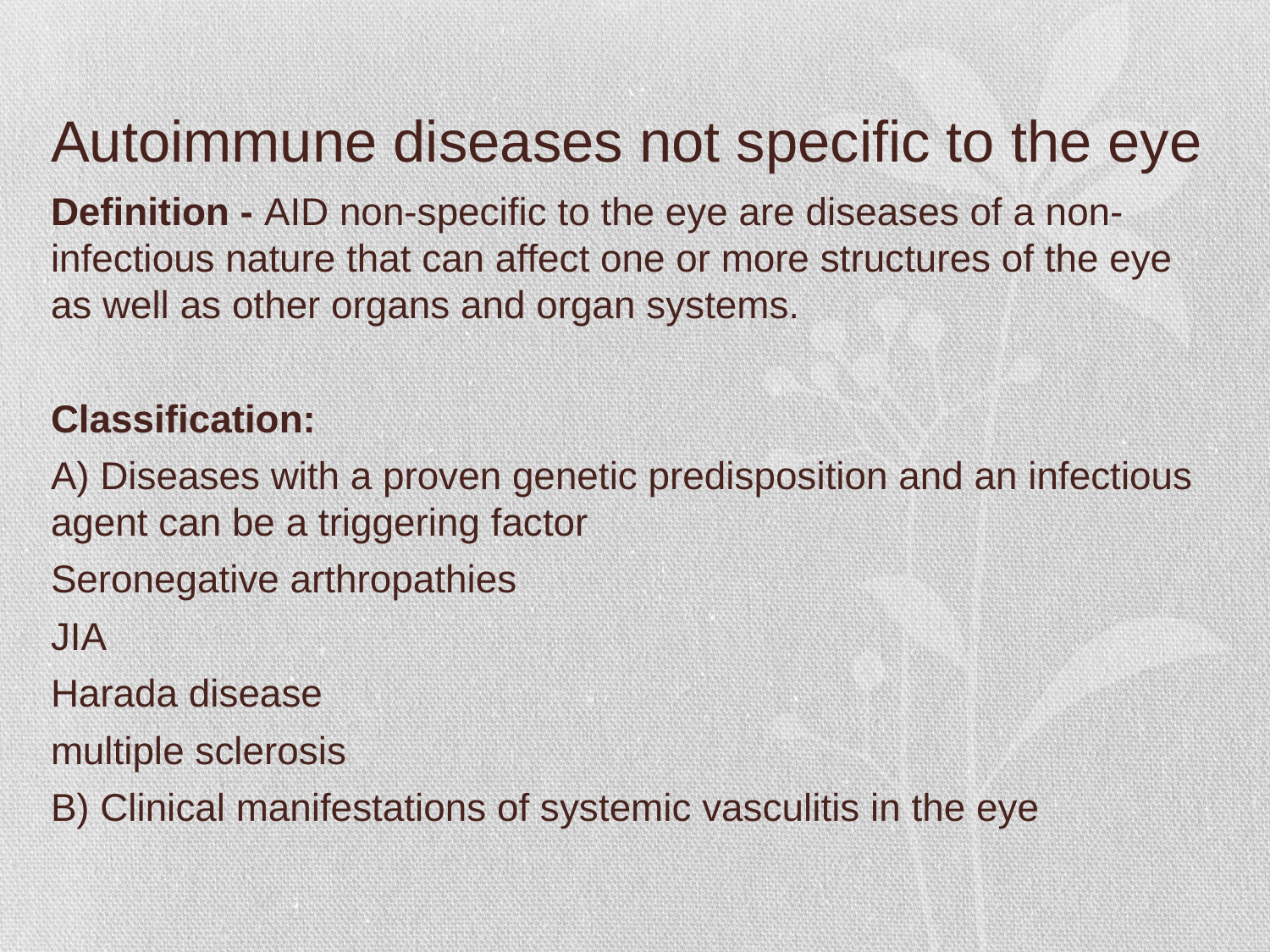

# Autoimmune diseases not specific to the eye
Definition - AID non-specific to the eye are diseases of a non-infectious nature that can affect one or more structures of the eye as well as other organs and organ systems.

Classification:
A) Diseases with a proven genetic predisposition and an infectious agent can be a triggering factor
Seronegative arthropathies
JIA
Harada disease
multiple sclerosis
B) Clinical manifestations of systemic vasculitis in the eye